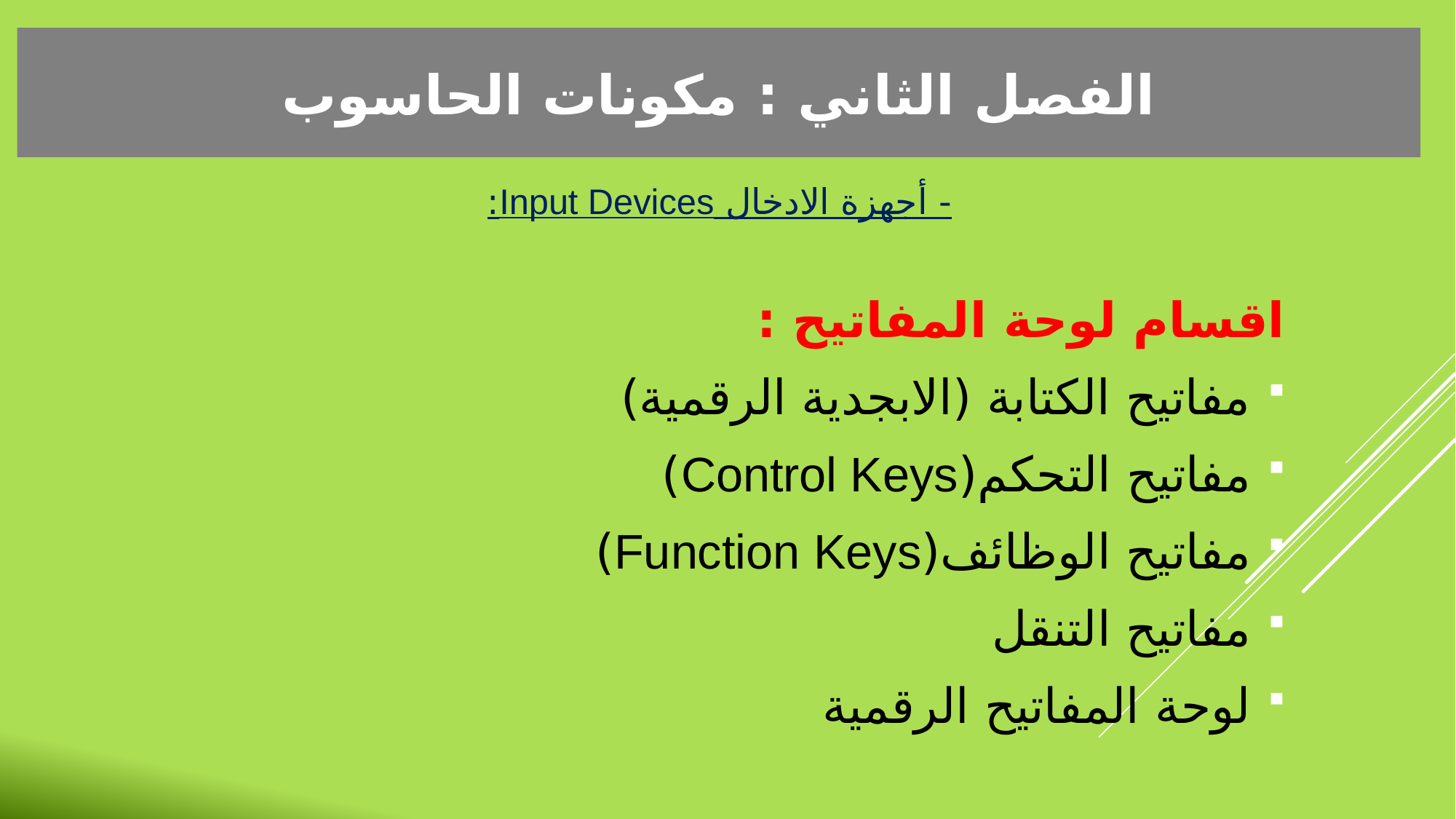

الفصل الثاني : مكونات الحاسوب
- أجهزة الادخال Input Devices:
اقسام لوحة المفاتيح :
مفاتيح الكتابة (الابجدية الرقمية)
مفاتيح التحكم(Control Keys)
مفاتيح الوظائف(Function Keys)
مفاتيح التنقل
لوحة المفاتيح الرقمية